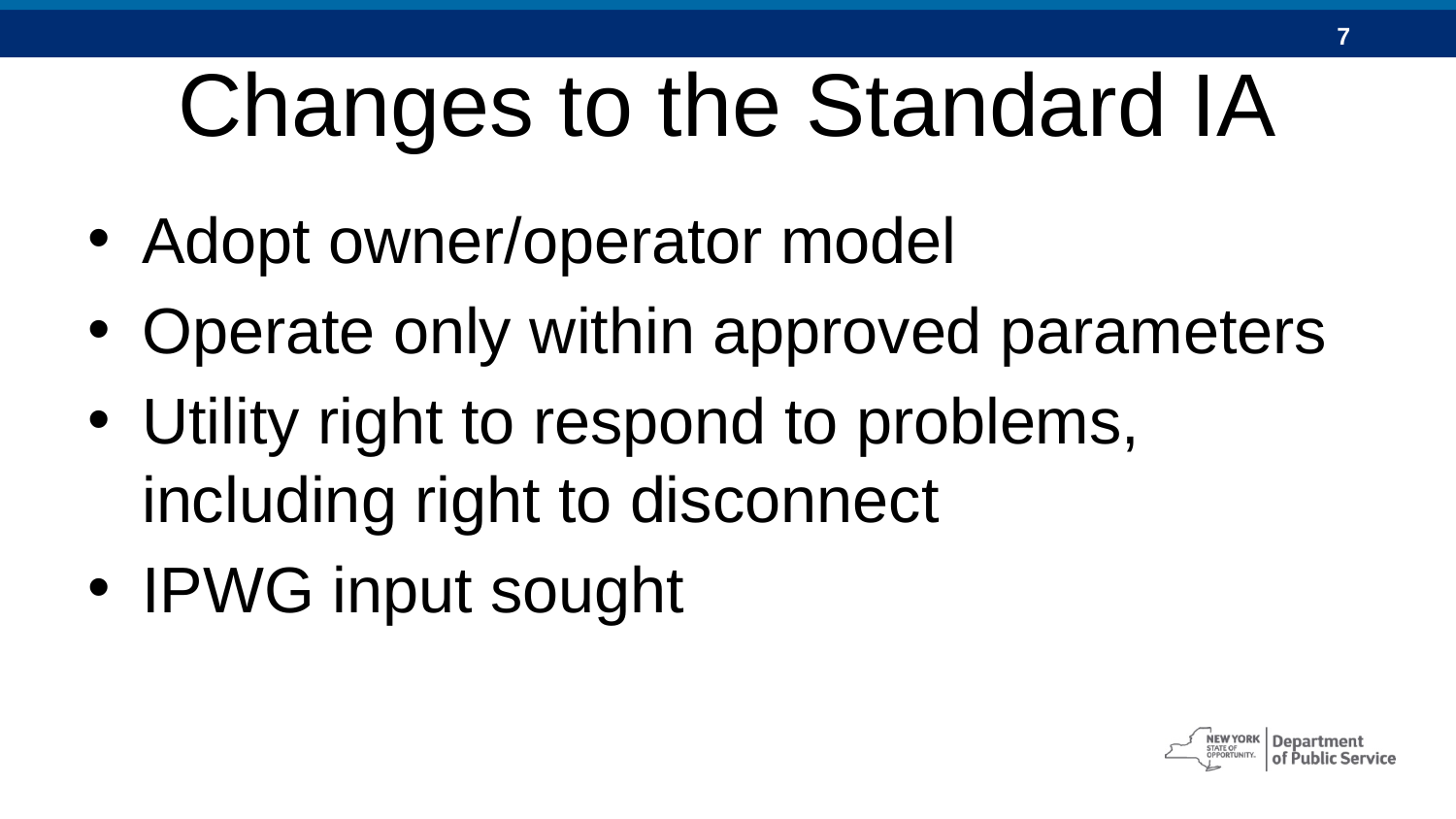

# Changes to the Standard IA
Adopt owner/operator model
Operate only within approved parameters
Utility right to respond to problems, including right to disconnect
IPWG input sought